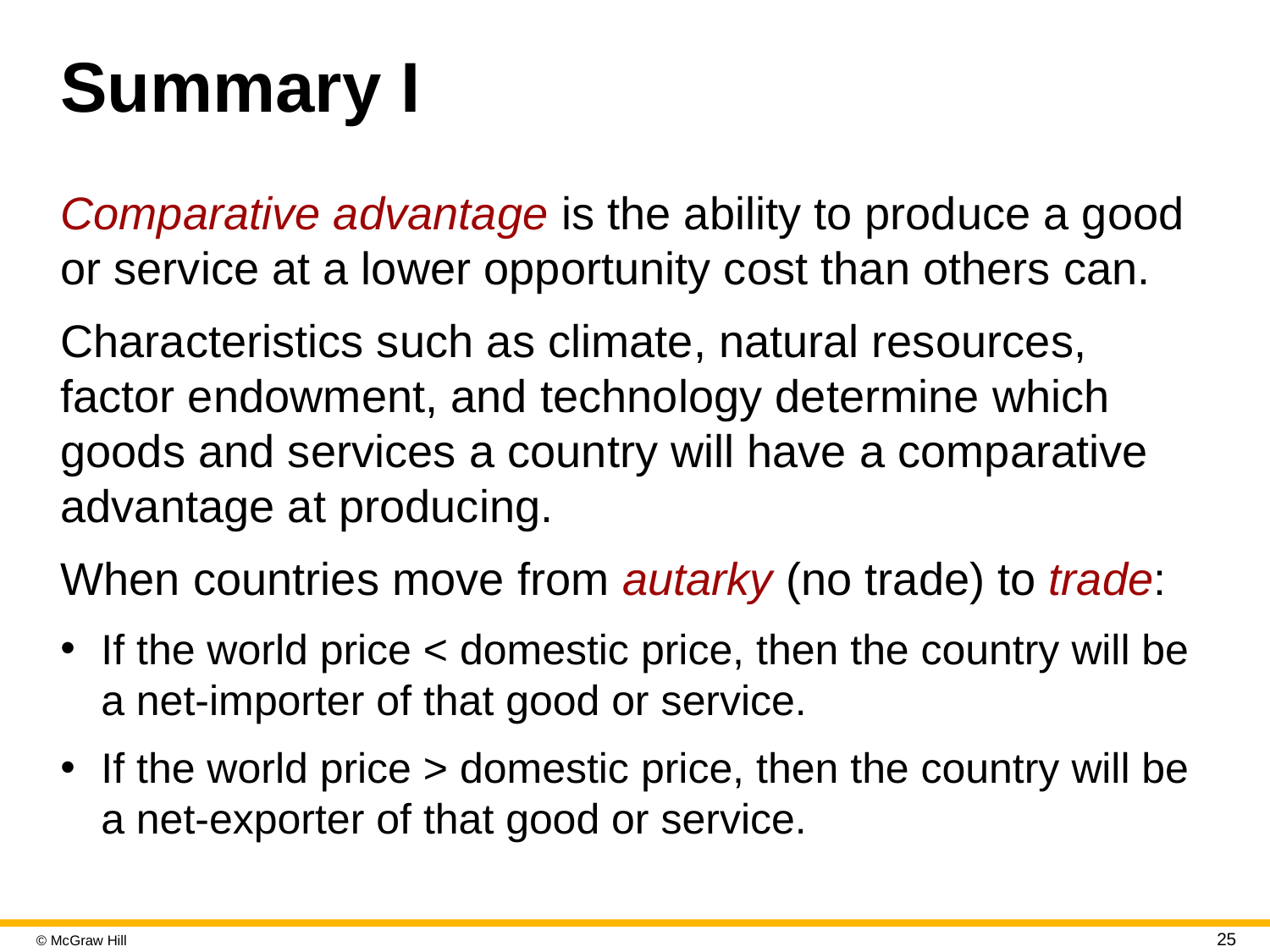

# Summary I
Comparative advantage is the ability to produce a good or service at a lower opportunity cost than others can.
Characteristics such as climate, natural resources, factor endowment, and technology determine which goods and services a country will have a comparative advantage at producing.
When countries move from autarky (no trade) to trade:
If the world price < domestic price, then the country will be a net-importer of that good or service.
If the world price > domestic price, then the country will be a net-exporter of that good or service.